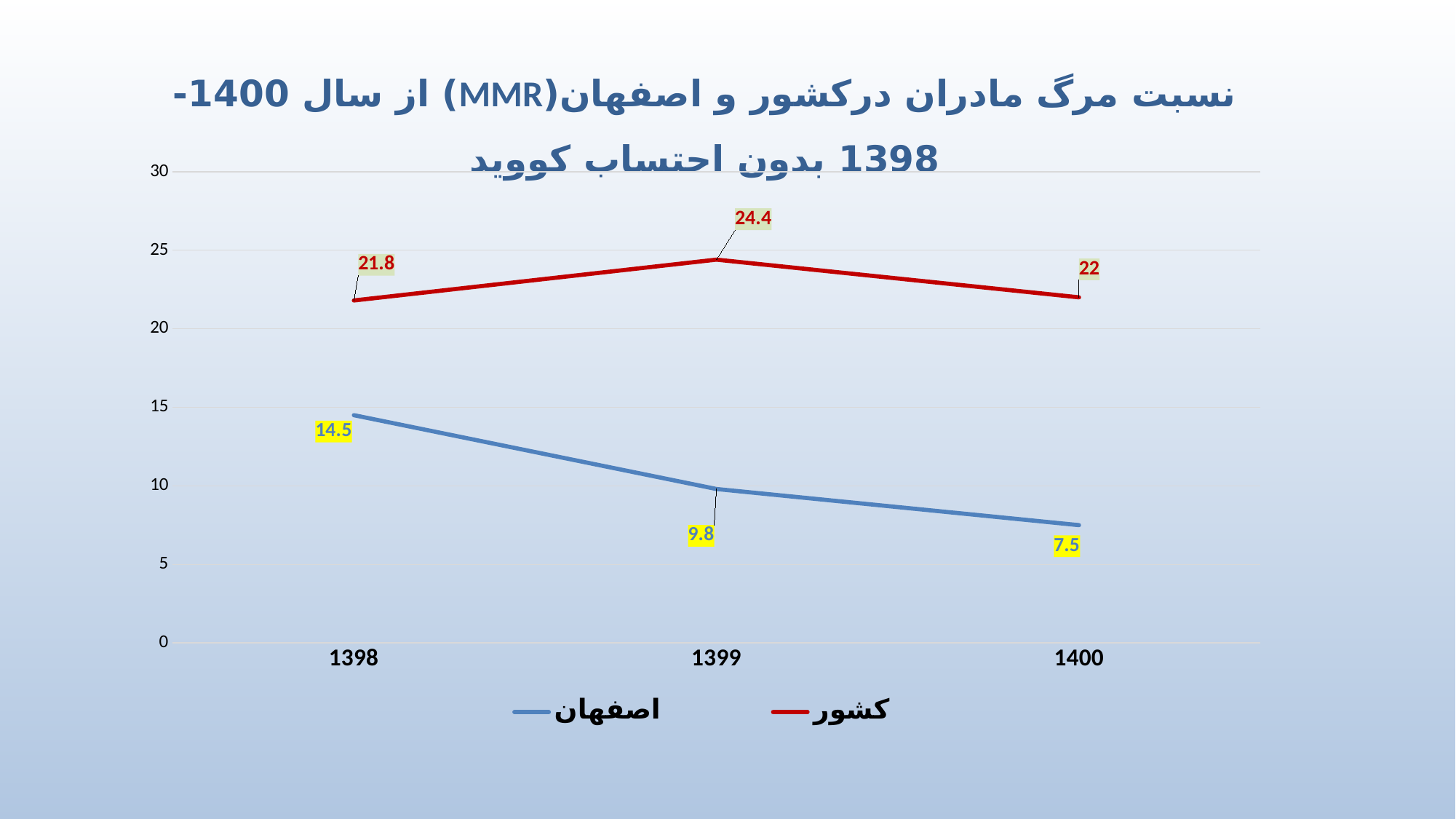

نسبت مرگ مادران درکشور و اصفهان(MMR) از سال 1400-1398 بدون احتساب کووید

### Chart

| Category | اصفهان | کشور |
|---|---|---|
| 1398 | 14.5 | 21.8 |
| 1399 | 9.8 | 24.4 |
| 1400 | 7.5 | 22.0 |